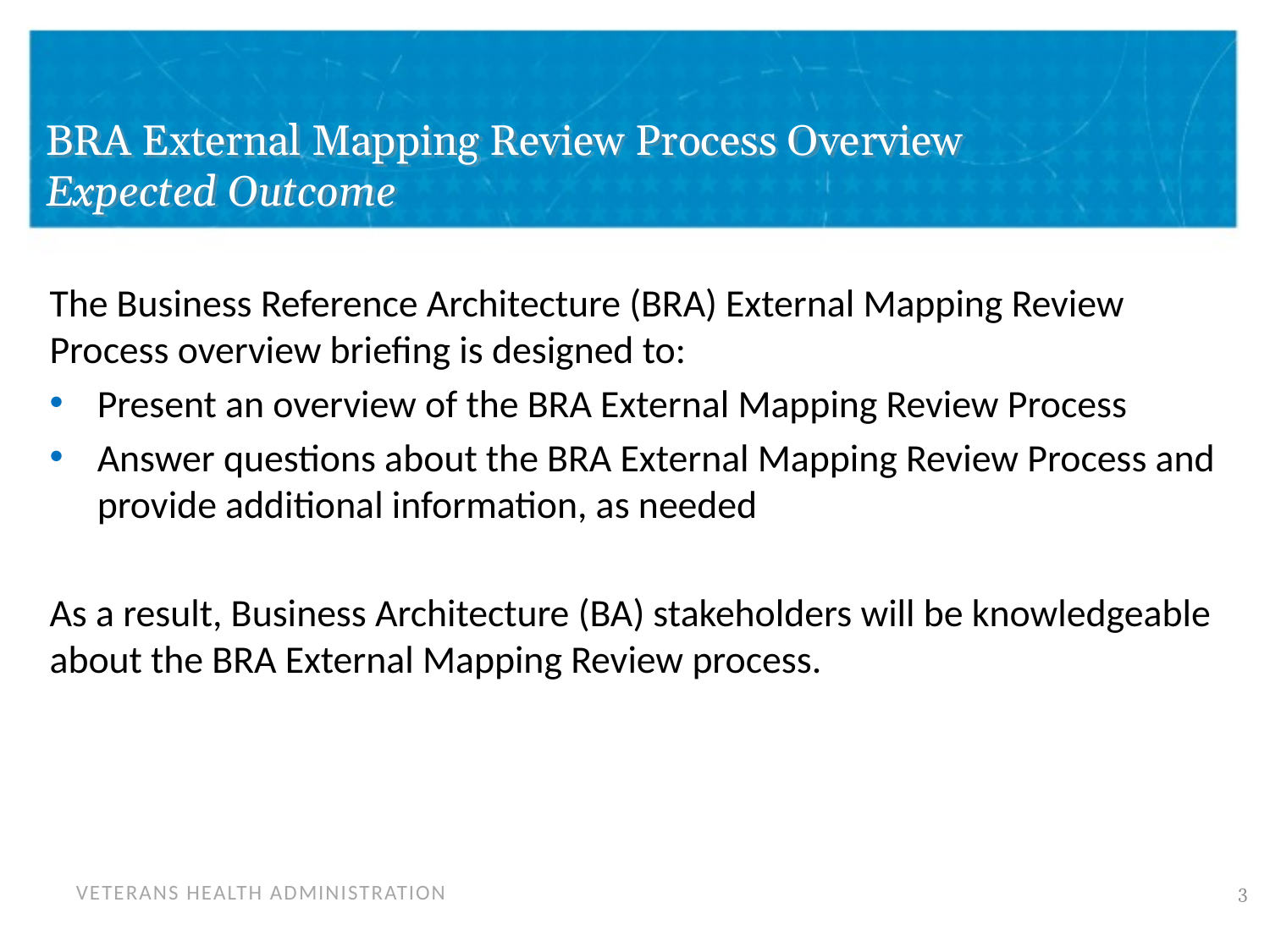

BRA External Mapping Review Process Overview
Expected Outcome
The Business Reference Architecture (BRA) External Mapping Review Process overview briefing is designed to:
Present an overview of the BRA External Mapping Review Process
Answer questions about the BRA External Mapping Review Process and provide additional information, as needed

As a result, Business Architecture (BA) stakeholders will be knowledgeable about the BRA External Mapping Review process.
3